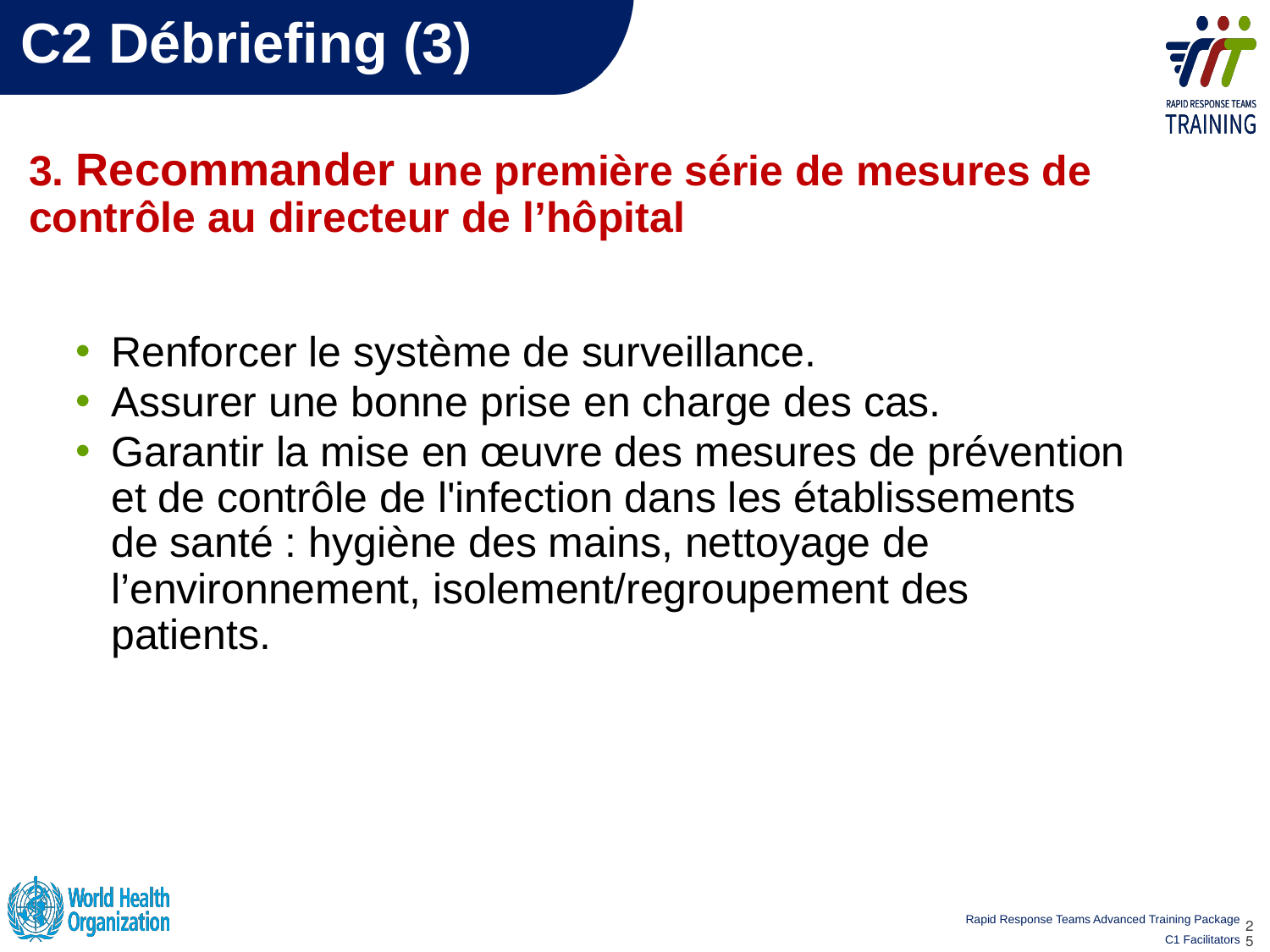

C2 Débriefing (3)
3. Recommander une première série de mesures de contrôle au directeur de l’hôpital
Renforcer le système de surveillance.
Assurer une bonne prise en charge des cas.
Garantir la mise en œuvre des mesures de prévention et de contrôle de l'infection dans les établissements de santé : hygiène des mains, nettoyage de l’environnement, isolement/regroupement des patients.